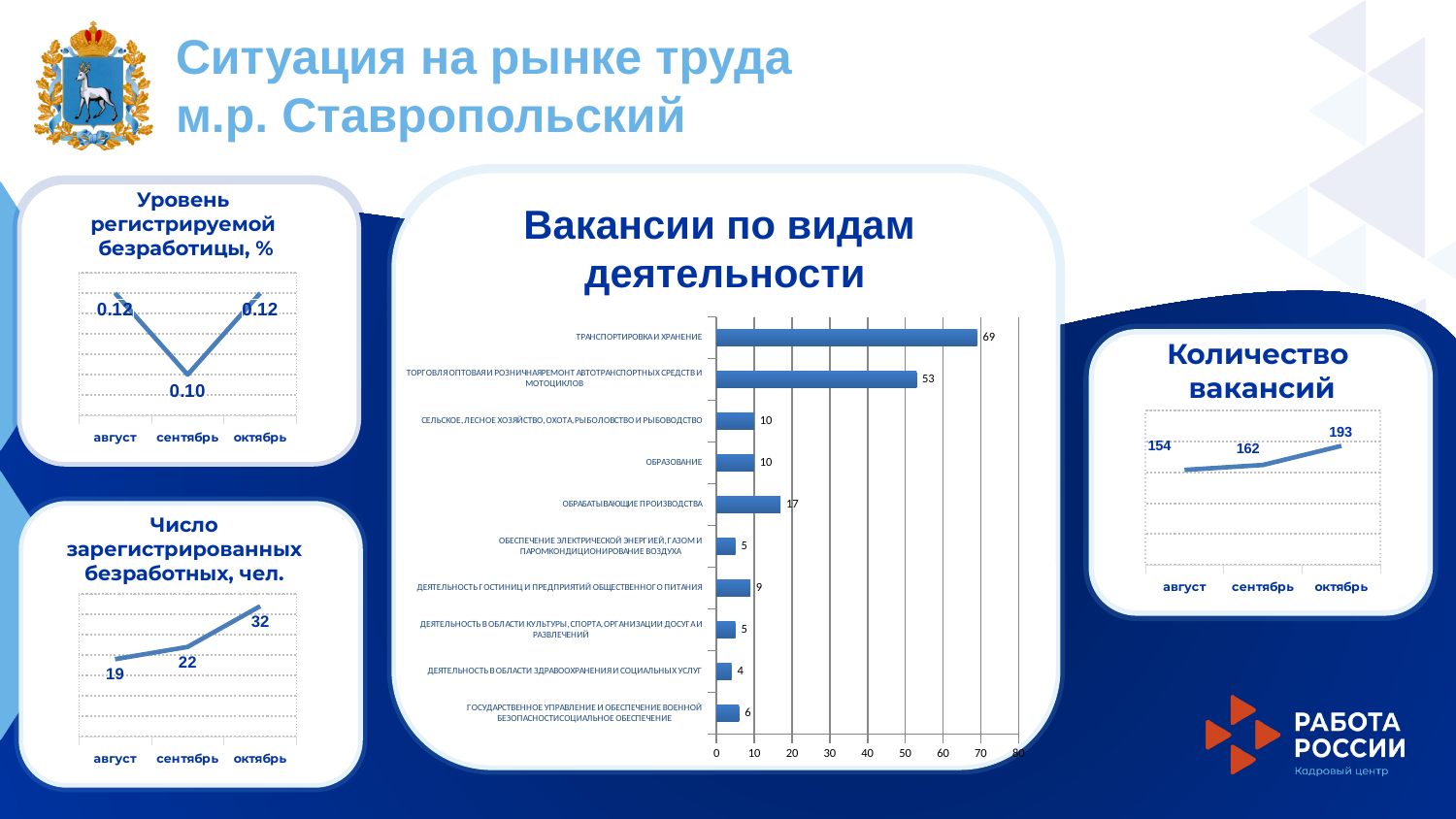

Ситуация на рынке труда
м.р. Ставропольский

Уровень
регистрируемой
безработицы, %
Вакансии по видам
деятельности

### Chart

| Category | Уровень |
|---|---|
| август | 0.12 |
| сентябрь | 0.1 |
| октябрь | 0.12 |

### Chart

| Category | Столбец2 |
|---|---|
| ГОСУДАРСТВЕННОЕ УПРАВЛЕНИЕ И ОБЕСПЕЧЕНИЕ ВОЕННОЙ БЕЗОПАСНОСТИСОЦИАЛЬНОЕ ОБЕСПЕЧЕНИЕ | 6.0 |
| ДЕЯТЕЛЬНОСТЬ В ОБЛАСТИ ЗДРАВООХРАНЕНИЯ И СОЦИАЛЬНЫХ УСЛУГ | 4.0 |
| ДЕЯТЕЛЬНОСТЬ В ОБЛАСТИ КУЛЬТУРЫ, СПОРТА, ОРГАНИЗАЦИИ ДОСУГА И РАЗВЛЕЧЕНИЙ | 5.0 |
| ДЕЯТЕЛЬНОСТЬ ГОСТИНИЦ И ПРЕДПРИЯТИЙ ОБЩЕСТВЕННОГО ПИТАНИЯ | 9.0 |
| ОБЕСПЕЧЕНИЕ ЭЛЕКТРИЧЕСКОЙ ЭНЕРГИЕЙ, ГАЗОМ И ПАРОМКОНДИЦИОНИРОВАНИЕ ВОЗДУХА | 5.0 |
| ОБРАБАТЫВАЮЩИЕ ПРОИЗВОДСТВА | 17.0 |
| ОБРАЗОВАНИЕ | 10.0 |
| СЕЛЬСКОЕ, ЛЕСНОЕ ХОЗЯЙСТВО, ОХОТА, РЫБОЛОВСТВО И РЫБОВОДСТВО | 10.0 |
| ТОРГОВЛЯ ОПТОВАЯ И РОЗНИЧНАЯРЕМОНТ АВТОТРАНСПОРТНЫХ СРЕДСТВ И МОТОЦИКЛОВ | 53.0 |
| ТРАНСПОРТИРОВКА И ХРАНЕНИЕ | 69.0 |
Количество
вакансий

### Chart

| Category | Ряд 1 |
|---|---|
| август | 154.0 |
| сентябрь | 162.0 |
| октябрь | 193.0 |
Число
зарегистрированных
безработных, чел.

### Chart

| Category | Ряд 1 |
|---|---|
| август | 19.0 |
| сентябрь | 22.0 |
| октябрь | 32.0 |